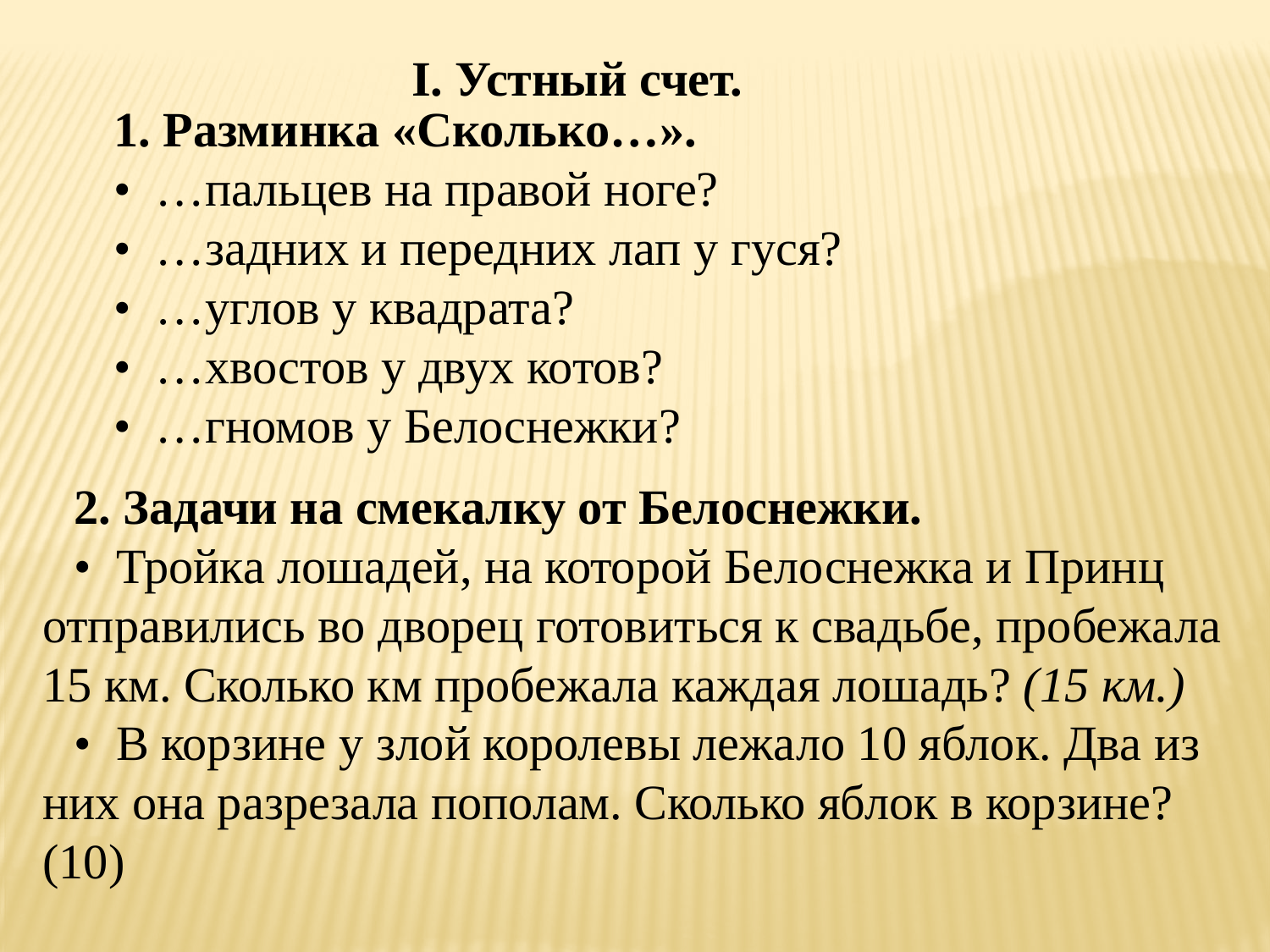

I. Устный счет.
1. Разминка «Сколько…».
•  …пальцев на правой ноге?
•  …задних и передних лап у гуся?
•  …углов у квадрата?
•  …хвостов у двух котов?
•  …гномов у Белоснежки?

2. Задачи на смекалку от Белоснежки.
•  Тройка лошадей, на которой Белоснежка и Принц отправились во дворец готовиться к свадьбе, пробежала 15 км. Сколько км пробежала каждая лошадь? (15 км.)
•  В корзине у злой королевы лежало 10 яблок. Два из них она разрезала пополам. Сколько яблок в корзине? (10)